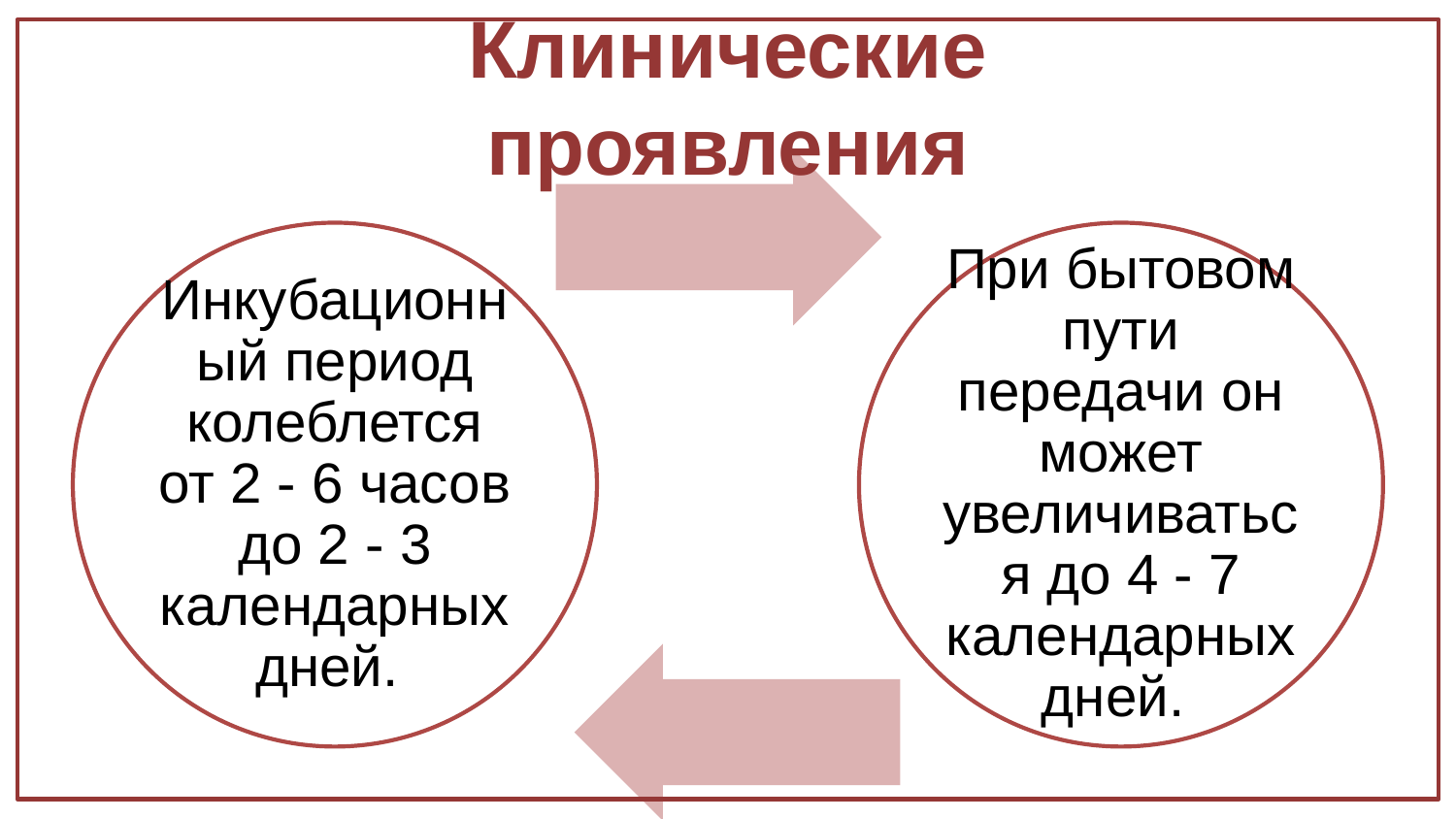

Клинические проявления
Инкубационный период колеблется от 2 - 6 часов до 2 - 3 календарных дней.

При бытовом пути передачи он может увеличиваться до 4 - 7 календарных дней.